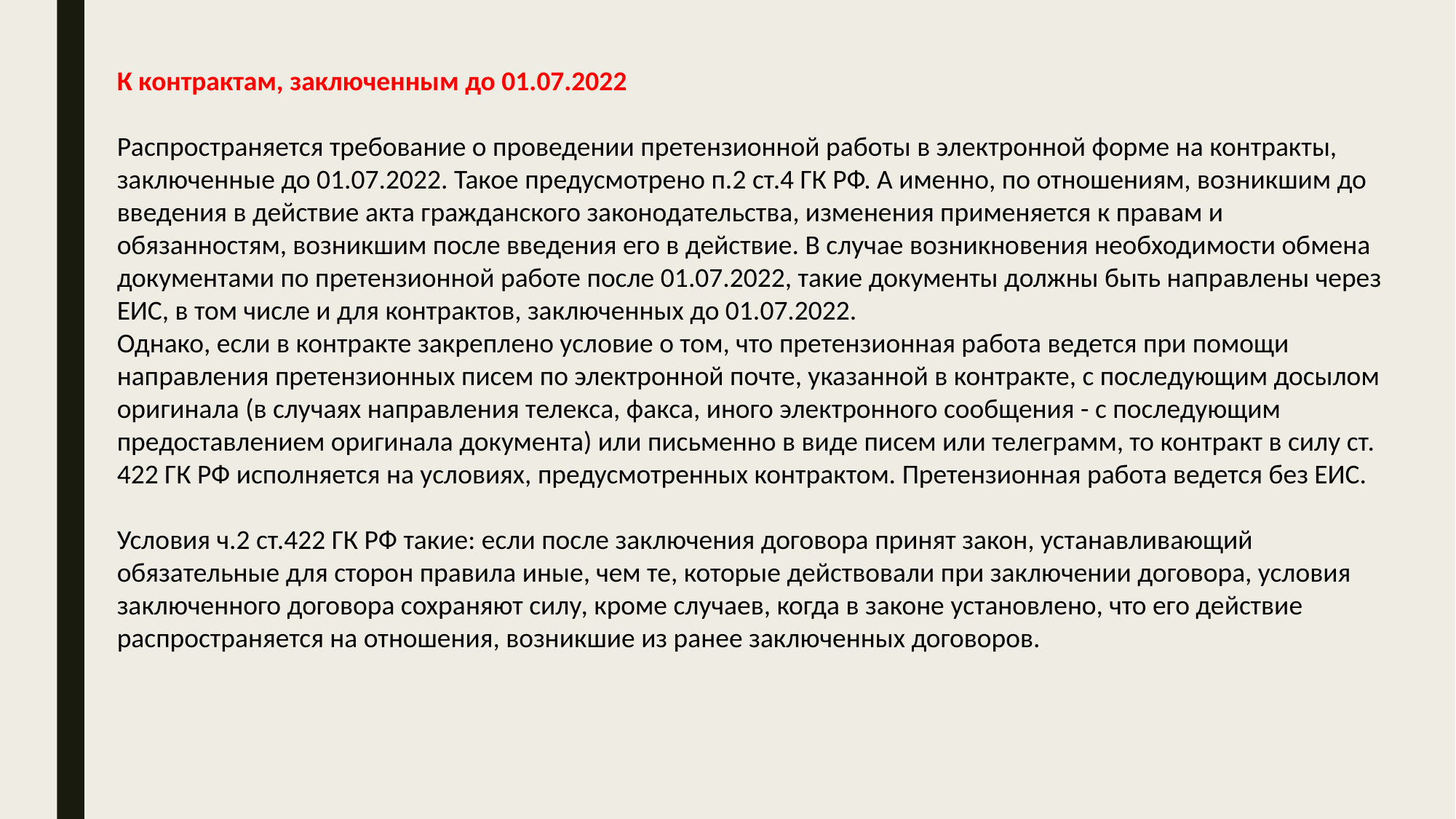

К контрактам, заключенным до 01.07.2022

Распространяется требование о проведении претензионной работы в электронной форме на контракты, заключенные до 01.07.2022. Такое предусмотрено п.2 ст.4 ГК РФ. А именно, по отношениям, возникшим до введения в действие акта гражданского законодательства, изменения применяется к правам и обязанностям, возникшим после введения его в действие. В случае возникновения необходимости обмена документами по претензионной работе после 01.07.2022, такие документы должны быть направлены через ЕИС, в том числе и для контрактов, заключенных до 01.07.2022.
Однако, если в контракте закреплено условие о том, что претензионная работа ведется при помощи направления претензионных писем по электронной почте, указанной в контракте, с последующим досылом оригинала (в случаях направления телекса, факса, иного электронного сообщения - с последующим предоставлением оригинала документа) или письменно в виде писем или телеграмм, то контракт в силу ст. 422 ГК РФ исполняется на условиях, предусмотренных контрактом. Претензионная работа ведется без ЕИС.

Условия ч.2 ст.422 ГК РФ такие: если после заключения договора принят закон, устанавливающий обязательные для сторон правила иные, чем те, которые действовали при заключении договора, условия заключенного договора сохраняют силу, кроме случаев, когда в законе установлено, что его действие распространяется на отношения, возникшие из ранее заключенных договоров.